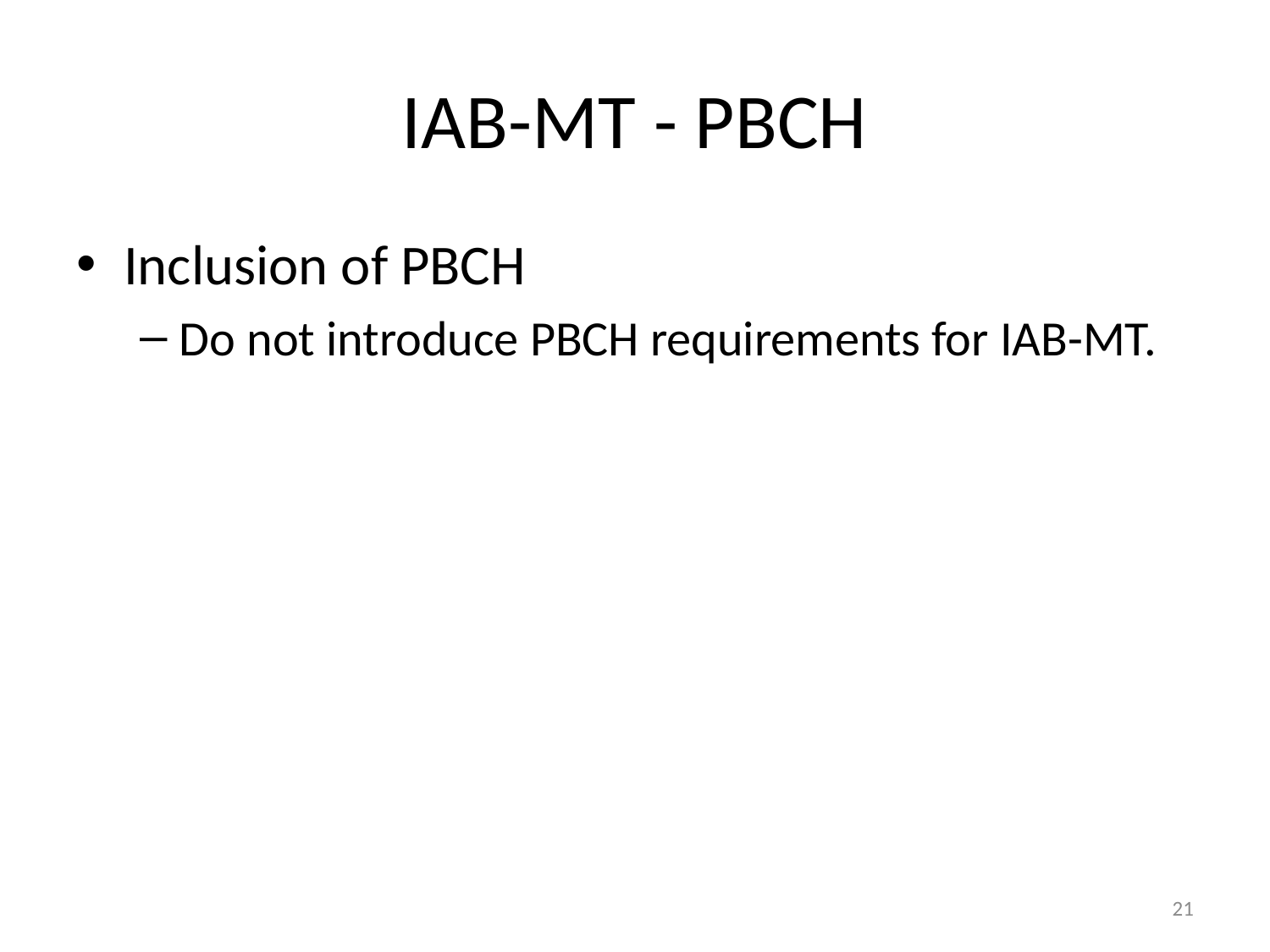

# IAB-MT - PBCH
Inclusion of PBCH
Do not introduce PBCH requirements for IAB-MT.
21